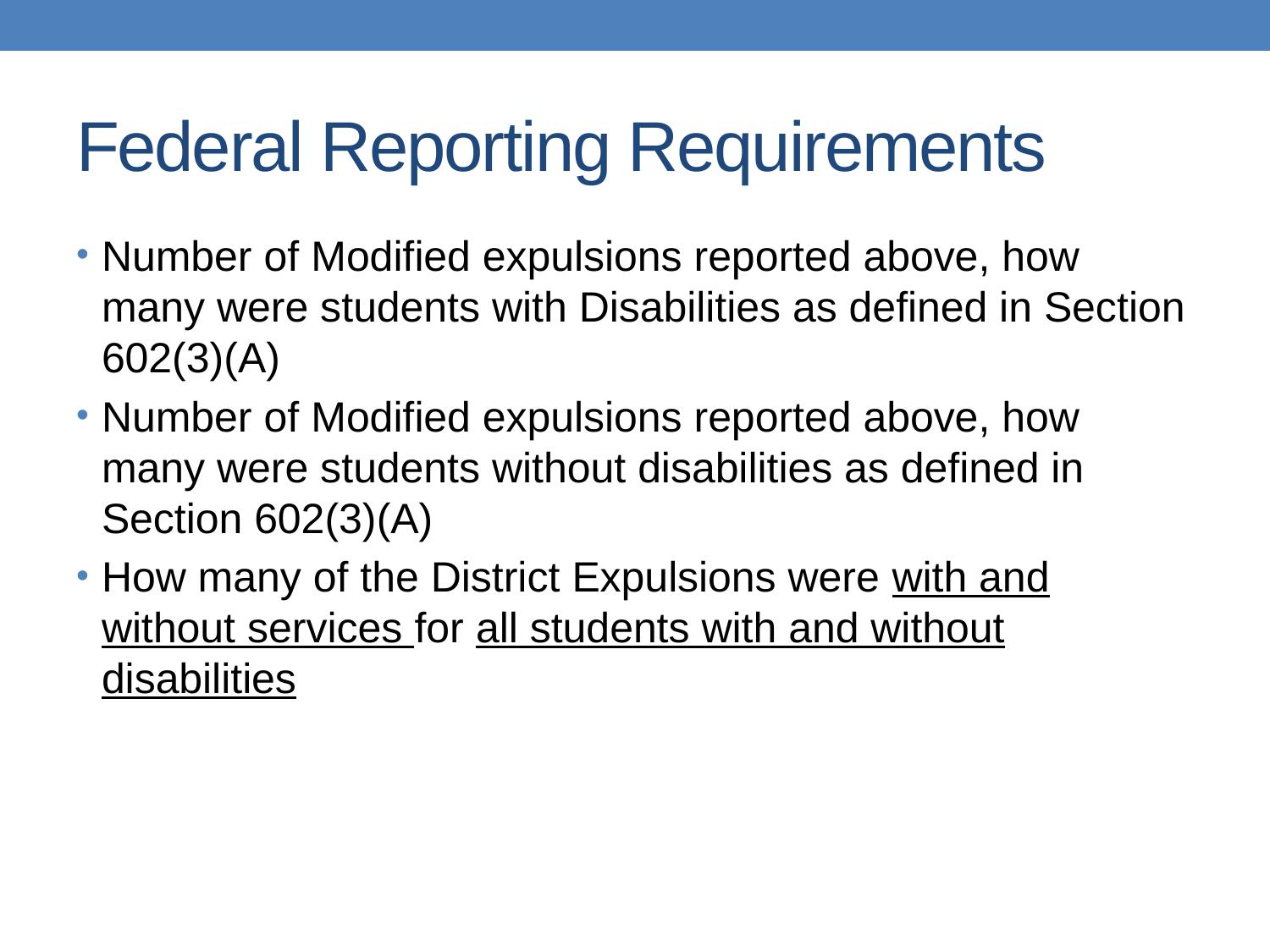

# Federal Reporting Requirements
Number of Modified expulsions reported above, how many were students with Disabilities as defined in Section 602(3)(A)
Number of Modified expulsions reported above, how many were students without disabilities as defined in Section 602(3)(A)
How many of the District Expulsions were with and without services for all students with and without disabilities